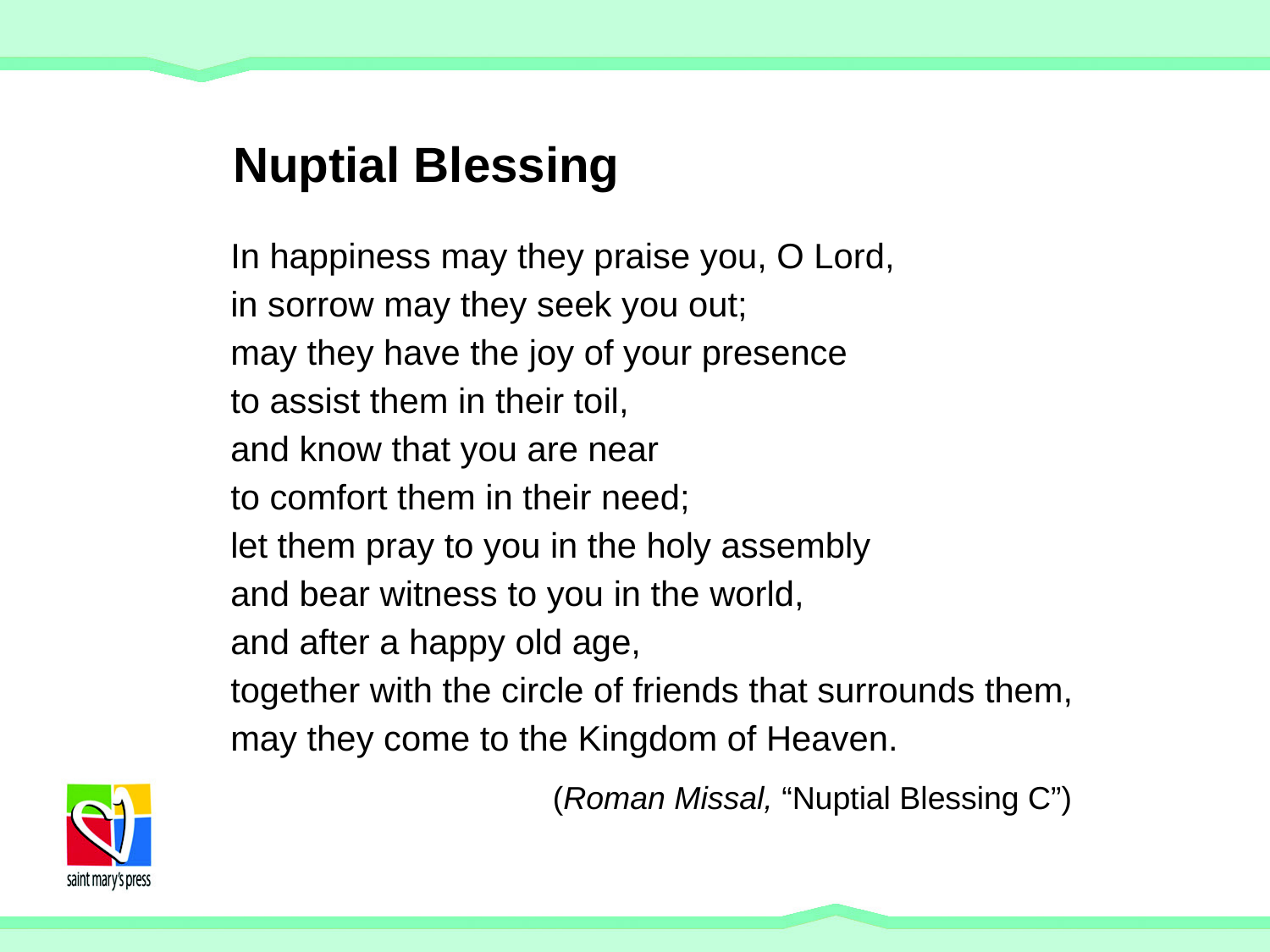

Nuptial Blessing
In happiness may they praise you, O Lord,
in sorrow may they seek you out;
may they have the joy of your presence
to assist them in their toil,
and know that you are near
to comfort them in their need;
let them pray to you in the holy assembly
and bear witness to you in the world,
and after a happy old age,
together with the circle of friends that surrounds them,
may they come to the Kingdom of Heaven.
		       (Roman Missal, “Nuptial Blessing C”)